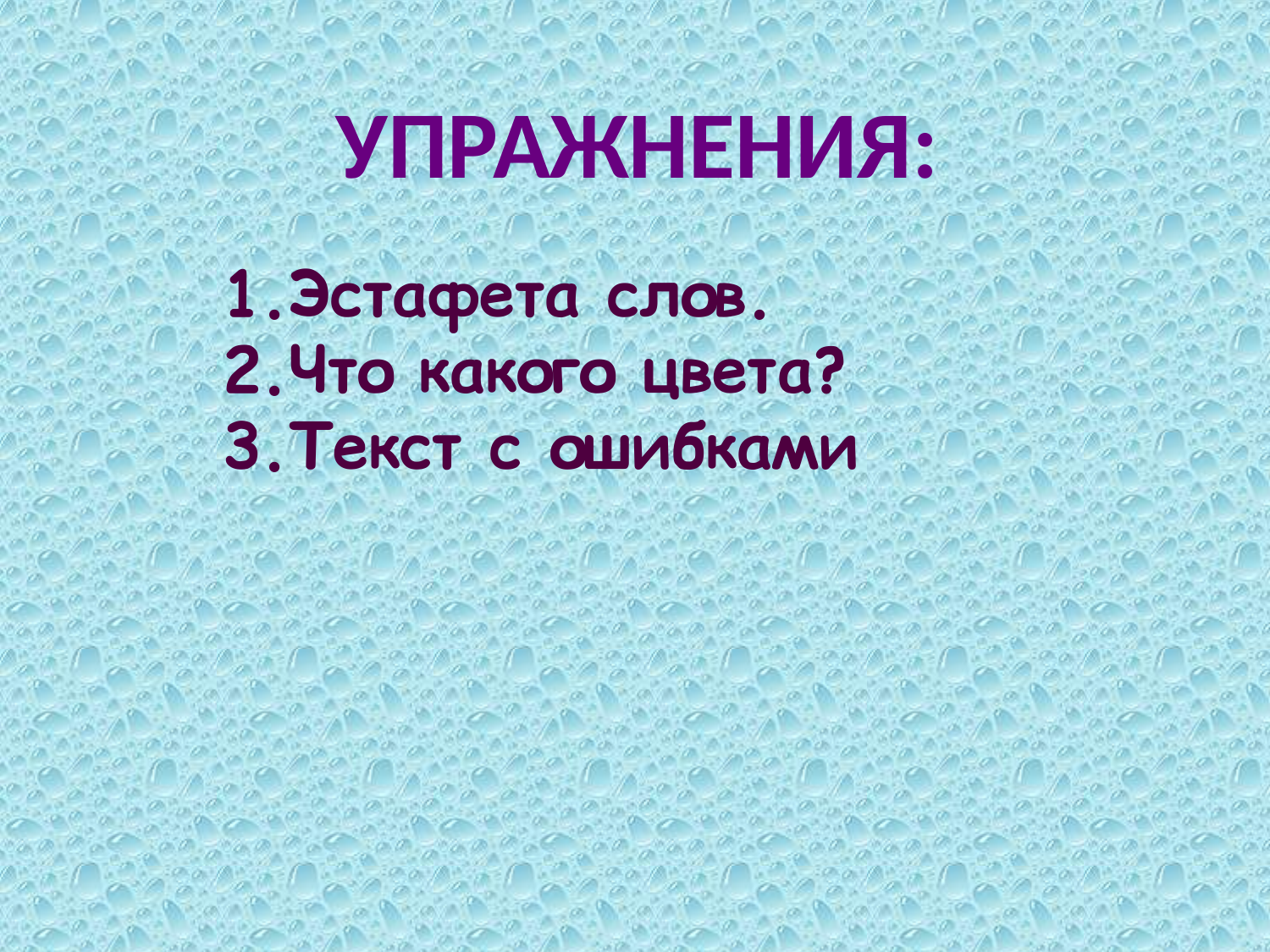

упражнения:
Эстафета слов.
Что какого цвета?
Текст с ошибками